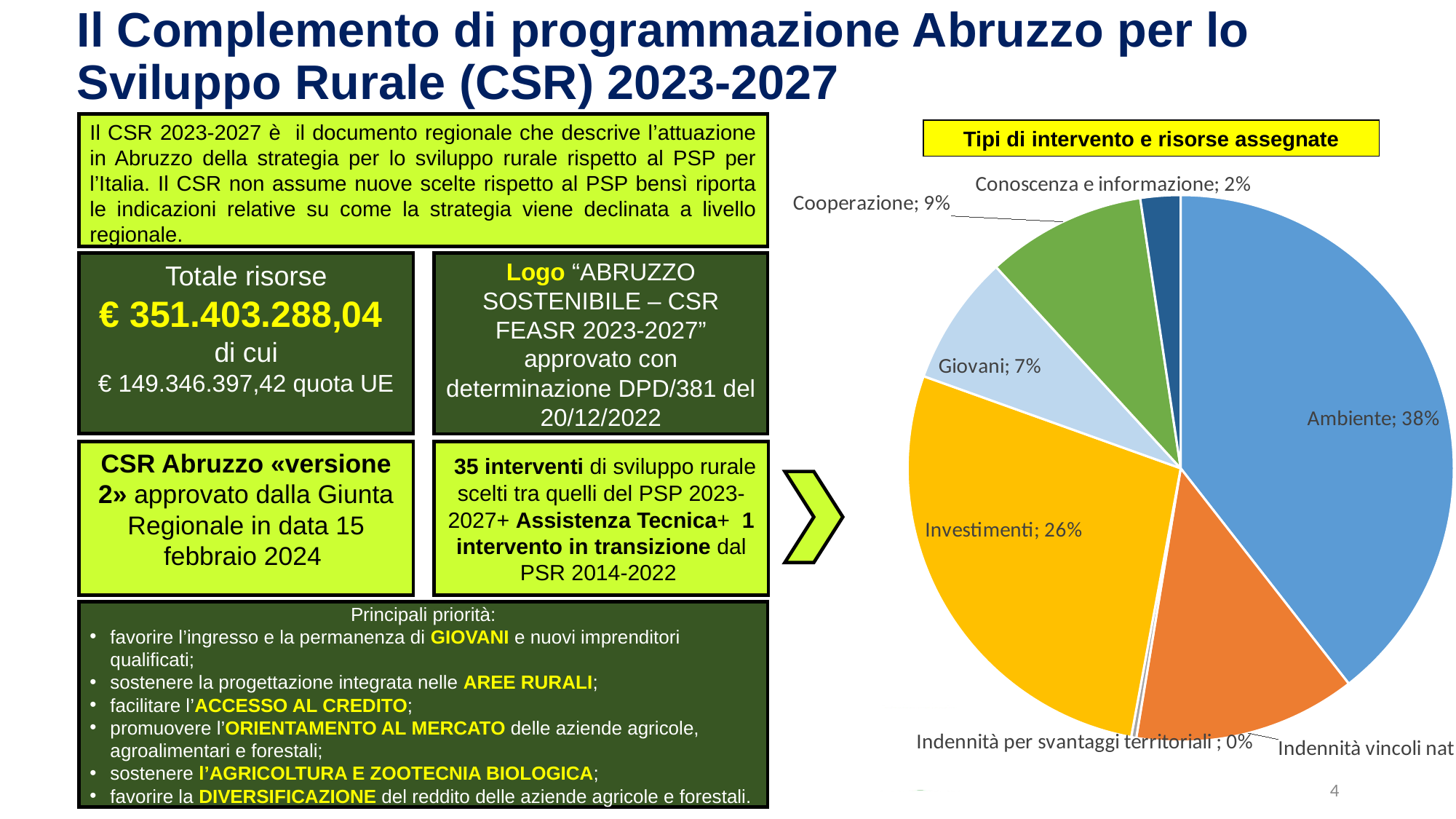

Il Complemento di programmazione Abruzzo per lo Sviluppo Rurale (CSR) 2023-2027
Il CSR 2023-2027 è  il documento regionale che descrive l’attuazione in Abruzzo della strategia per lo sviluppo rurale rispetto al PSP per l’Italia. Il CSR non assume nuove scelte rispetto al PSP bensì riporta le indicazioni relative su come la strategia viene declinata a livello regionale.
Tipi di intervento e risorse assegnate

### Chart

| Category |  |
|---|---|
| Ambiente | 0.3754820335516631 |
| Indennità vincoli naturali  | 0.12521226037871197 |
| Indennità per svantaggi territoriali  | 0.0028457331904252724 |
| Investimenti | 0.2623984179667211 |
| Giovani | 0.07338504470552529 |
| Cooperazione | 0.08989667976426848 |
| Conoscenza e informazione | 0.02258001375554624 |
Totale risorse
€ 351.403.288,04
di cui
€ 149.346.397,42 quota UE

Logo “ABRUZZO SOSTENIBILE – CSR FEASR 2023-2027” approvato con determinazione DPD/381 del 20/12/2022
CSR Abruzzo «versione 2» approvato dalla Giunta Regionale in data 15 febbraio 2024
 35 interventi di sviluppo rurale scelti tra quelli del PSP 2023-2027+ Assistenza Tecnica+  1 intervento in transizione dal PSR 2014-2022

Principali priorità:
favorire l’ingresso e la permanenza di GIOVANI e nuovi imprenditori qualificati;
sostenere la progettazione integrata nelle AREE RURALI;
facilitare l’ACCESSO AL CREDITO;
promuovere l’ORIENTAMENTO AL MERCATO delle aziende agricole, agroalimentari e forestali;
sostenere l’AGRICOLTURA E ZOOTECNIA BIOLOGICA;
favorire la DIVERSIFICAZIONE del reddito delle aziende agricole e forestali.